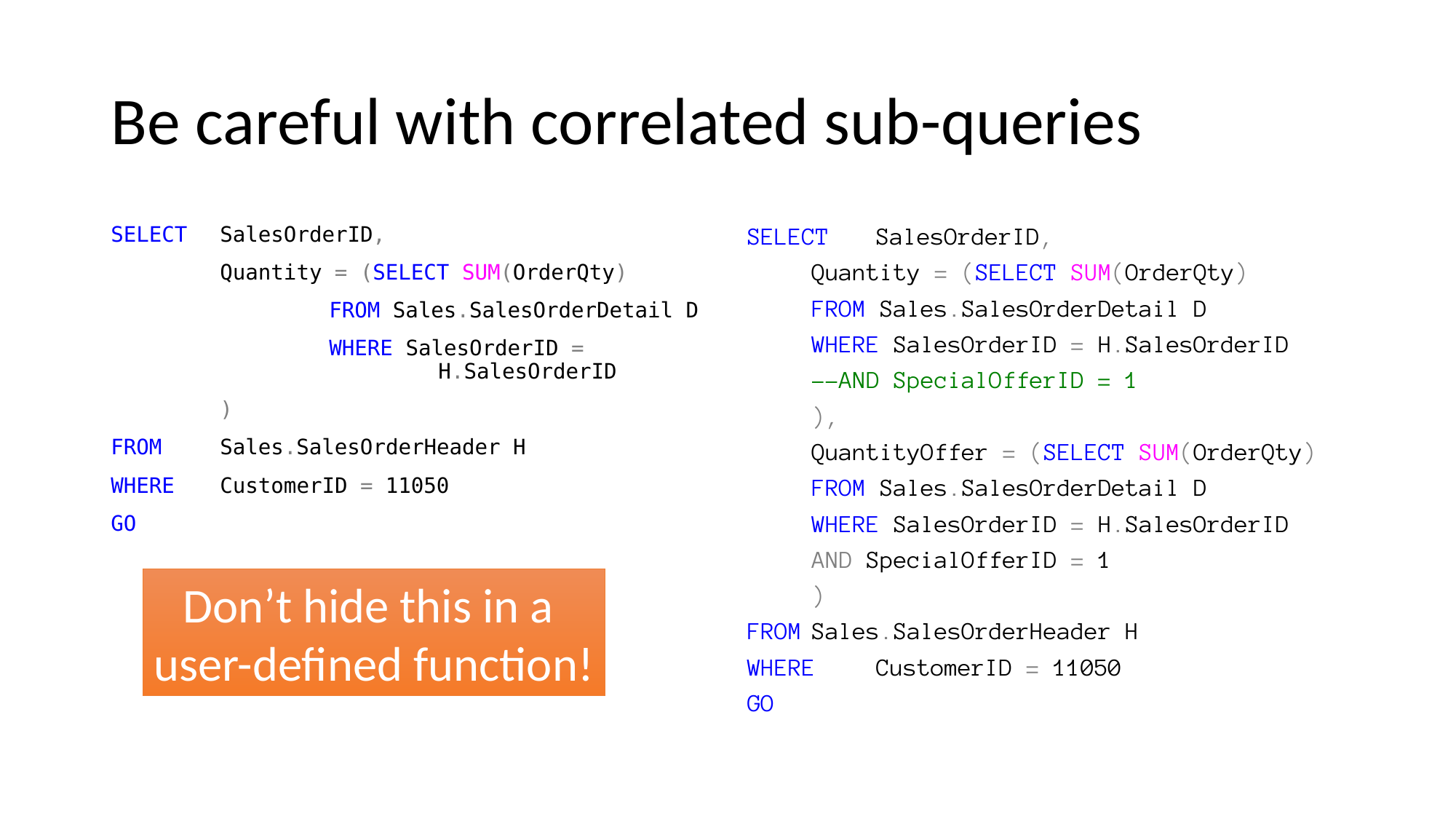

# Be careful with correlated sub-queries
SELECT	SalesOrderID,
	Quantity = (SELECT SUM(OrderQty)
		FROM Sales.SalesOrderDetail D
		WHERE SalesOrderID = 				H.SalesOrderID
	)
FROM	Sales.SalesOrderHeader H
WHERE	CustomerID = 11050
GO

SELECT 	SalesOrderID,
	Quantity = (SELECT SUM(OrderQty)
	FROM Sales.SalesOrderDetail D
	WHERE SalesOrderID = H.SalesOrderID
	--AND SpecialOfferID = 1
	),
	QuantityOffer = (SELECT SUM(OrderQty)
	FROM Sales.SalesOrderDetail D
	WHERE SalesOrderID = H.SalesOrderID
	AND SpecialOfferID = 1
	)
FROM	Sales.SalesOrderHeader H
WHERE	CustomerID = 11050
GO

Don’t hide this in a
user-defined function!